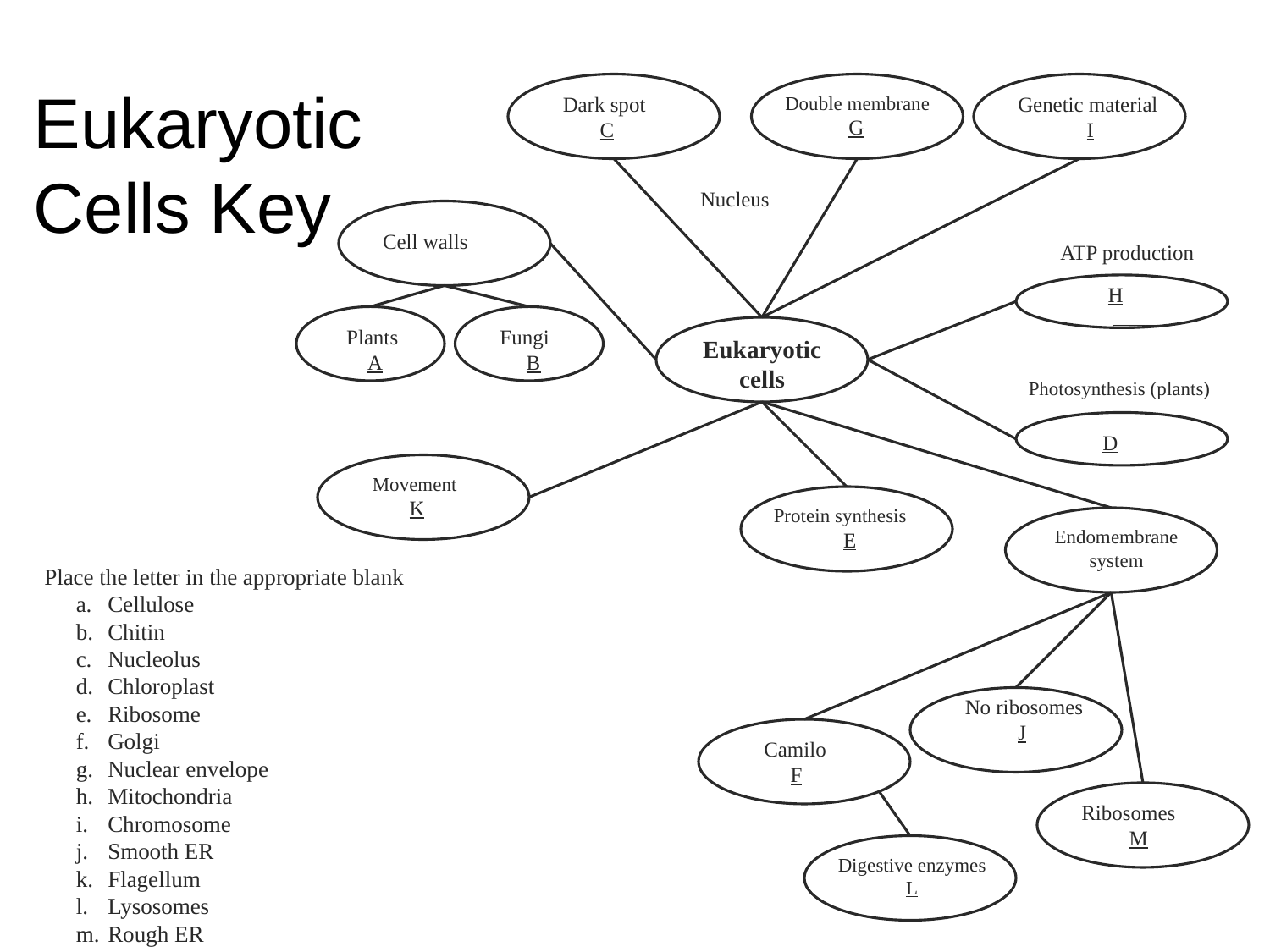

Eukaryotic Cells Key

Dark spot
       C
Double membrane
            G
Genetic material
             I
Nucleus

Cell walls
ATP production

   H
_____
   Plants
       A
  Fungi
       B

Eukaryotic cells
Photosynthesis (plants)

    D

Movement
       K

  Protein synthesis
               E

Endomembrane
system

    No ribosomes
              J

  Camilo
       F

Ribosomes
         M

Digestive enzymes
              L
	Place the letter in the appropriate blank
Cellulose
Chitin
Nucleolus
Chloroplast
Ribosome
Golgi
Nuclear envelope
Mitochondria
Chromosome
Smooth ER
Flagellum
Lysosomes
Rough ER